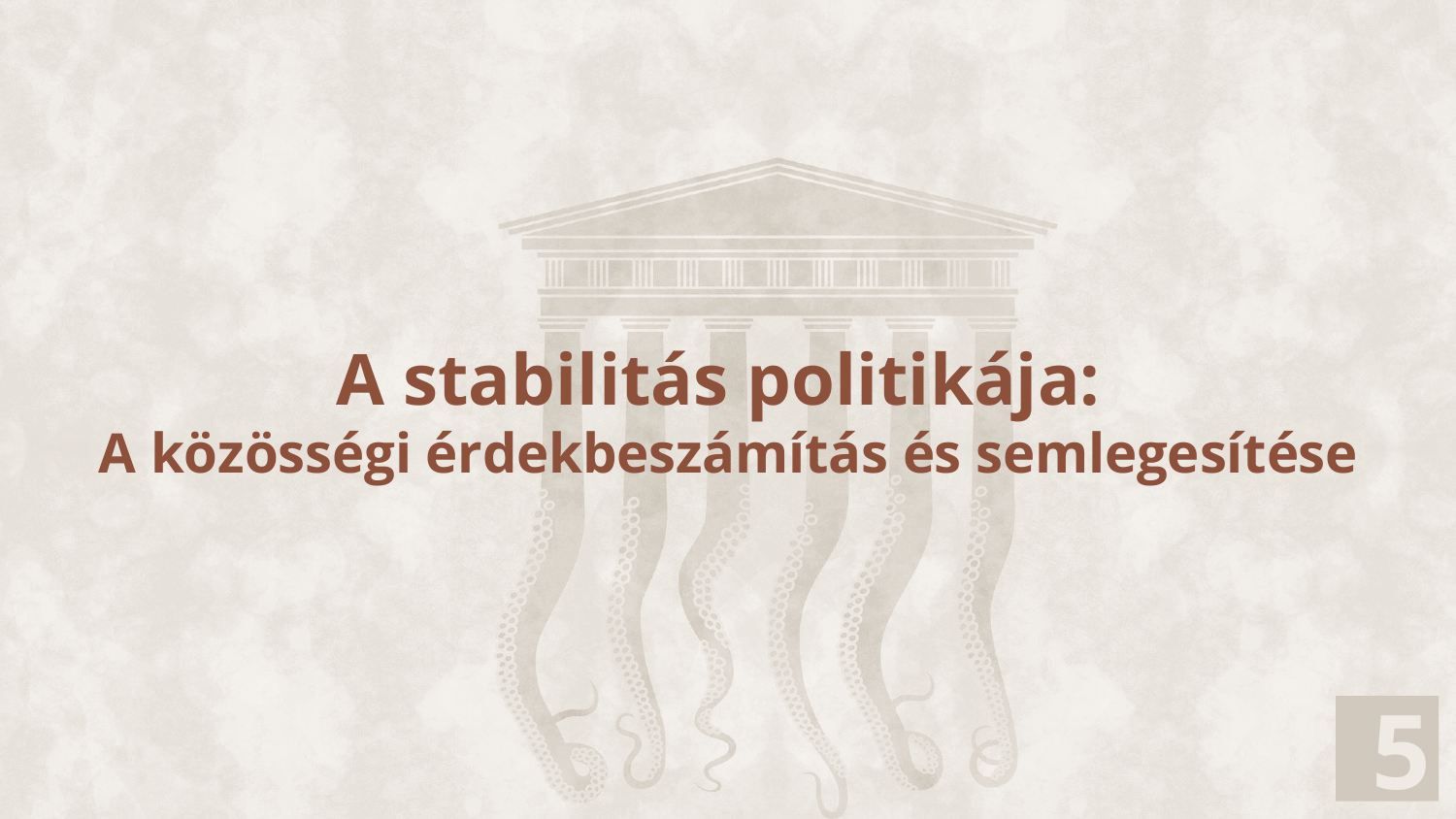

# A stabilitás politikája: A közösségi érdekbeszámítás és semlegesítése
7
5